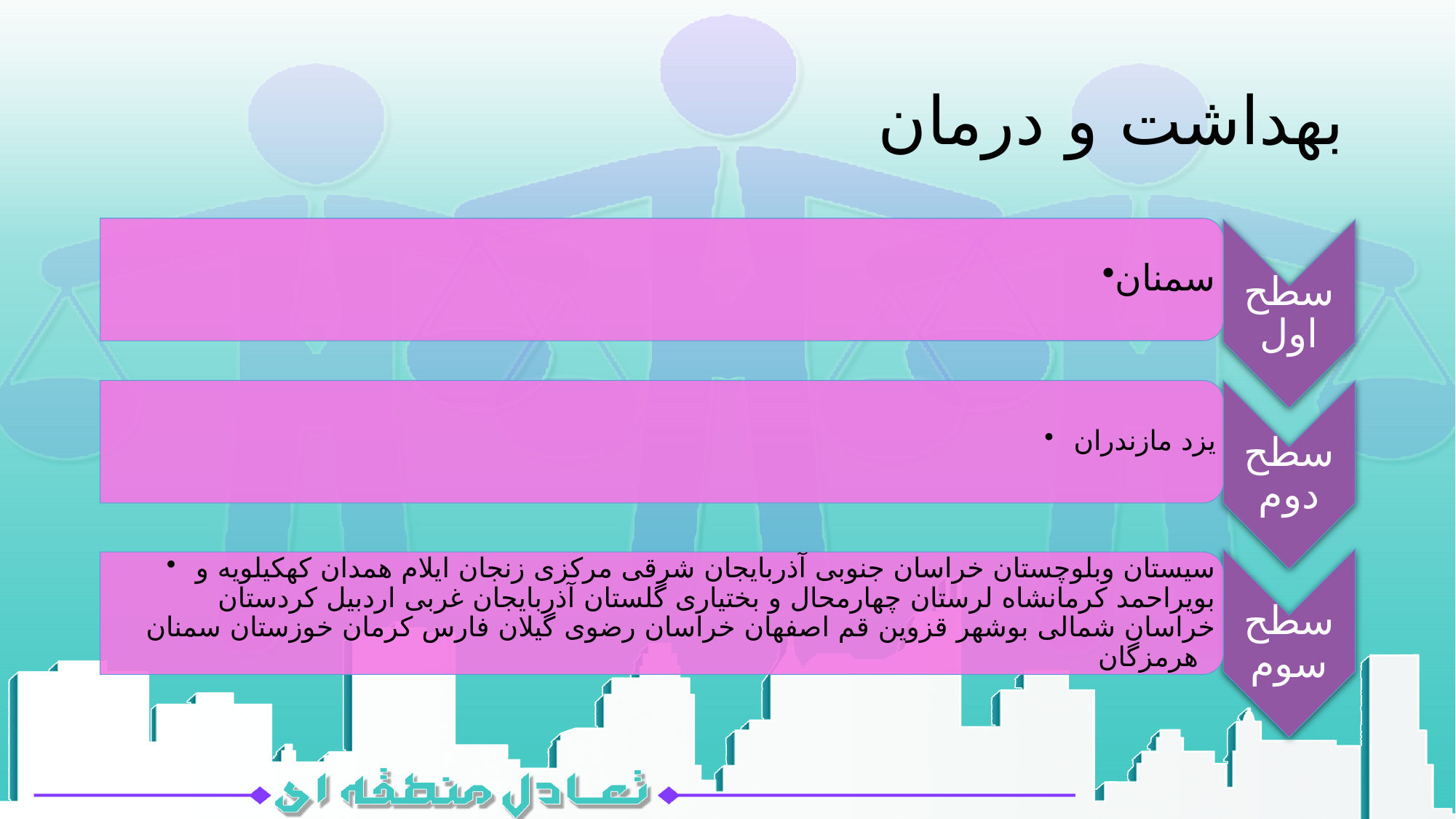

# بهداشت و درمان
سطح اول
سمنان
سطح دوم
 یزد مازندران
سطح سوم
 سیستان وبلوچستان خراسان جنوبی آذربایجان شرقی مرکزی زنجان ایلام همدان کهکیلویه و بویراحمد کرمانشاه لرستان چهارمحال و بختیاری گلستان آذربایجان غربی اردبیل کردستان خراسان شمالی بوشهر قزوین قم اصفهان خراسان رضوی گیلان فارس کرمان خوزستان سمنان هرمزگان